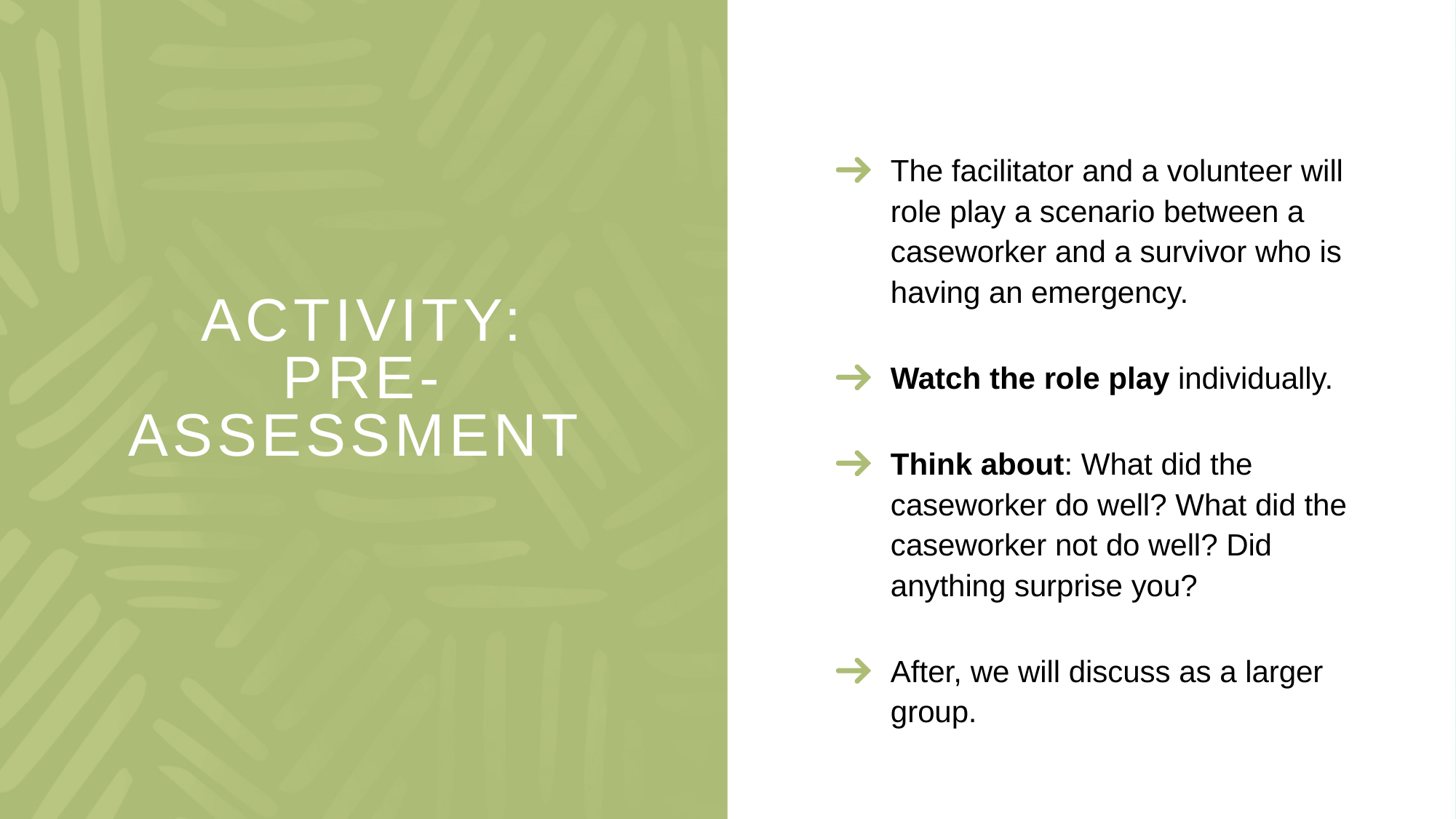

The facilitator and a volunteer will role play a scenario between a caseworker and a survivor who is having an emergency.
Watch the role play individually.
Think about: What did the caseworker do well? What did the caseworker not do well? Did anything surprise you?
After, we will discuss as a larger group.

# Activity: Pre-assessment